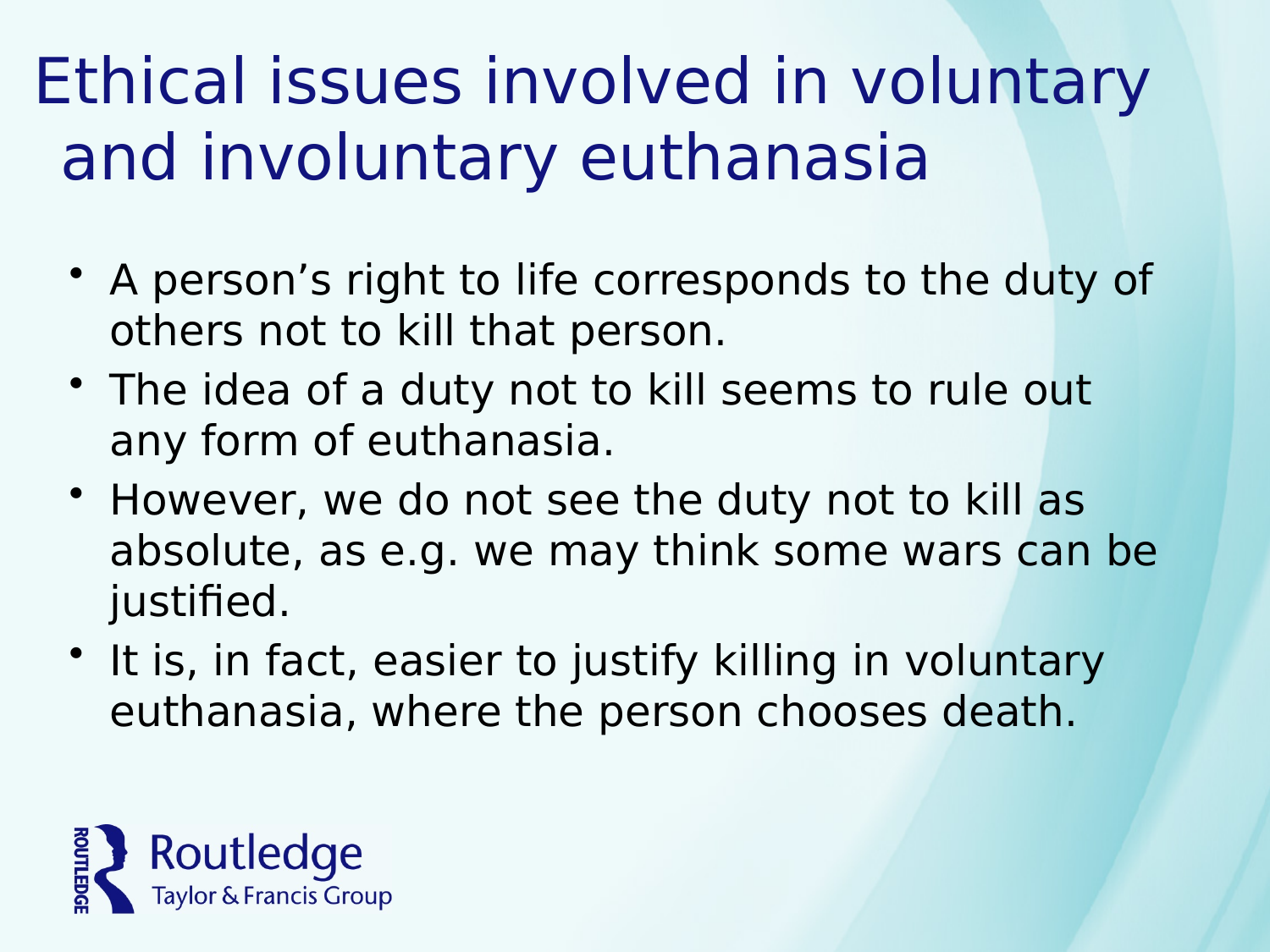

# Ethical issues involved in voluntary and involuntary euthanasia
A person’s right to life corresponds to the duty of others not to kill that person.
The idea of a duty not to kill seems to rule out any form of euthanasia.
However, we do not see the duty not to kill as absolute, as e.g. we may think some wars can be justified.
It is, in fact, easier to justify killing in voluntary euthanasia, where the person chooses death.